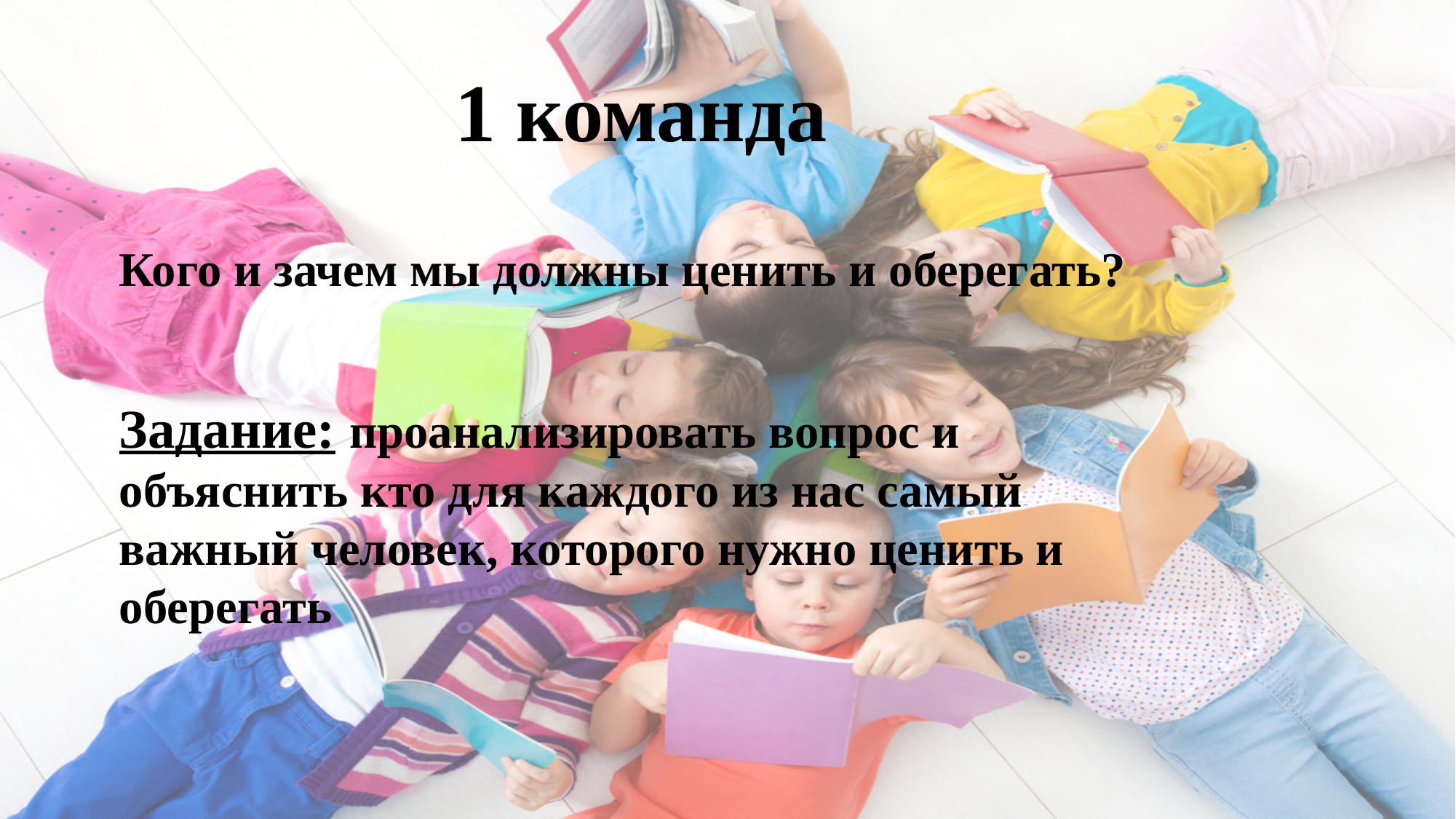

1 команда
Кого и зачем мы должны ценить и оберегать?
Задание: проанализировать вопрос и объяснить кто для каждого из нас самый  важный человек, которого нужно ценить и оберегать